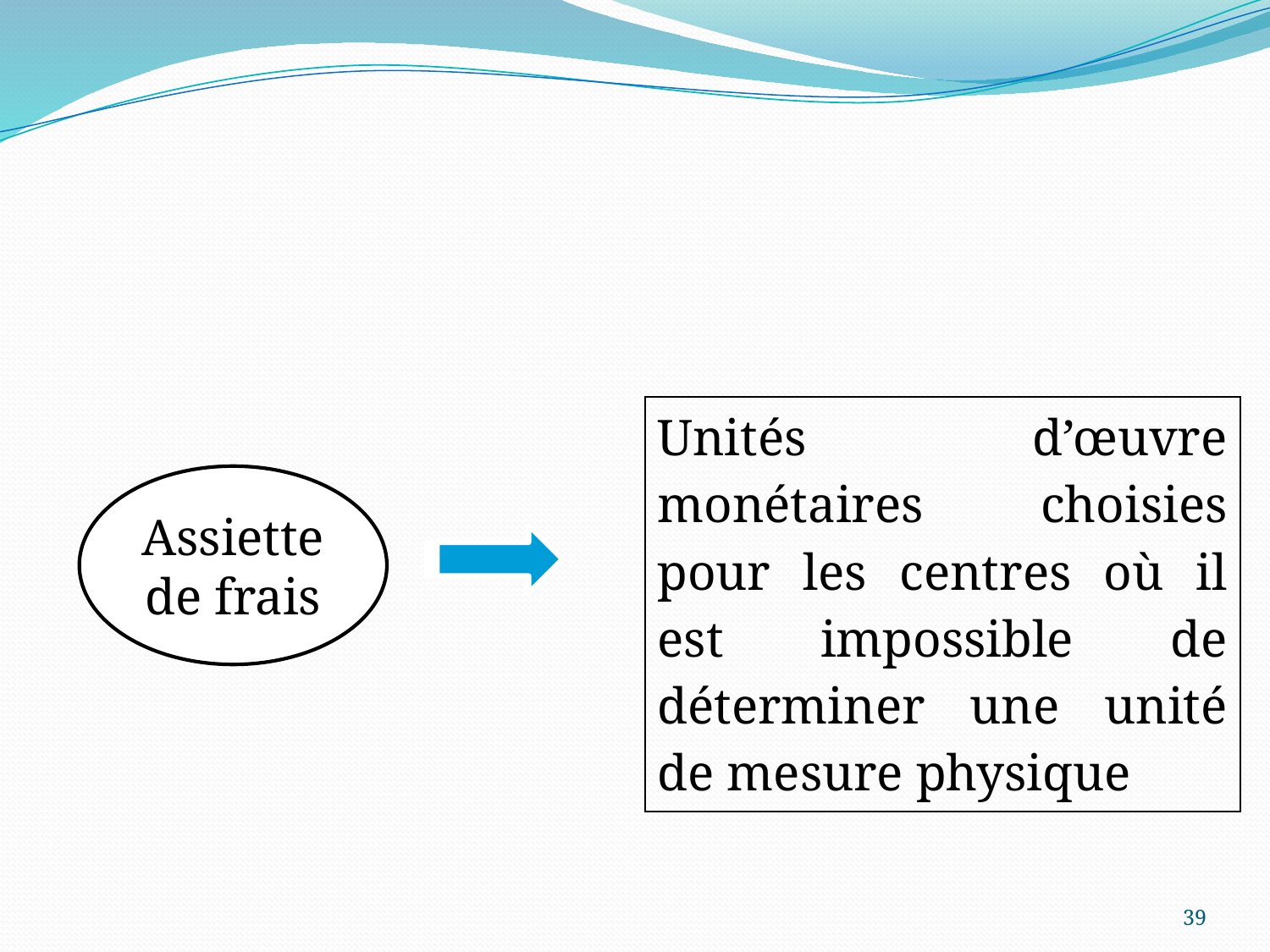

| Unités d’œuvre monétaires choisies pour les centres où il est impossible de déterminer une unité de mesure physique |
| --- |
Assiette de frais

39